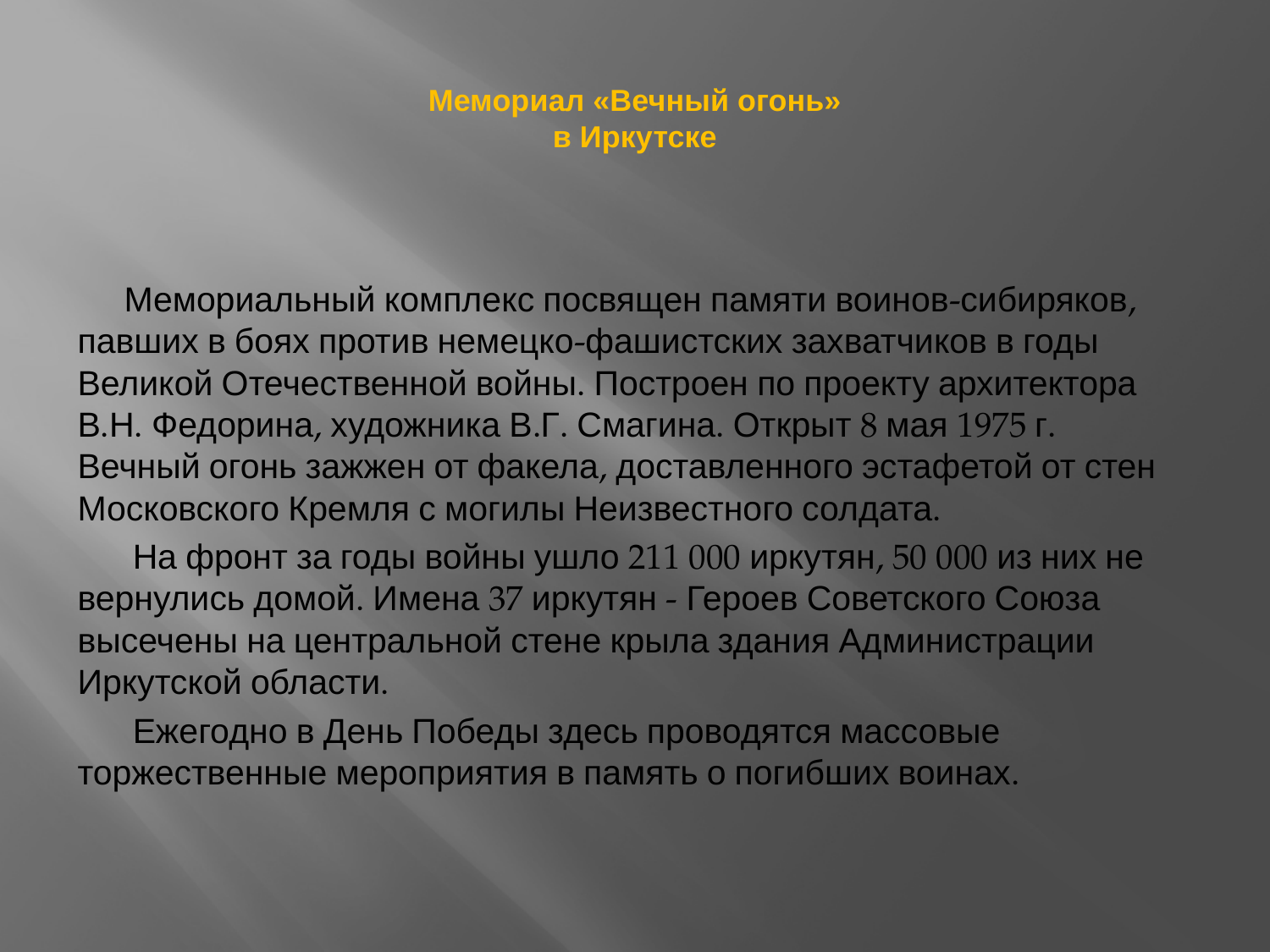

# Мемориал «Вечный огонь» в Иркутске

           Мемориальный комплекс посвящен памяти воинов-сибиряков, павших в боях против немецко-фашистских захватчиков в годы Великой Отечественной войны. Построен по проекту архитектора В.Н. Федорина, художника В.Г. Смагина. Открыт 8 мая 1975 г. Вечный огонь зажжен от факела, доставленного эстафетой от стен Московского Кремля с могилы Неизвестного солдата.
            На фронт за годы войны ушло 211 000 иркутян, 50 000 из них не вернулись домой. Имена 37 иркутян - Героев Советского Союза высечены на центральной стене крыла здания Администрации Иркутской области.
            Ежегодно в День Победы здесь проводятся массовые торжественные мероприятия в память о погибших воинах.